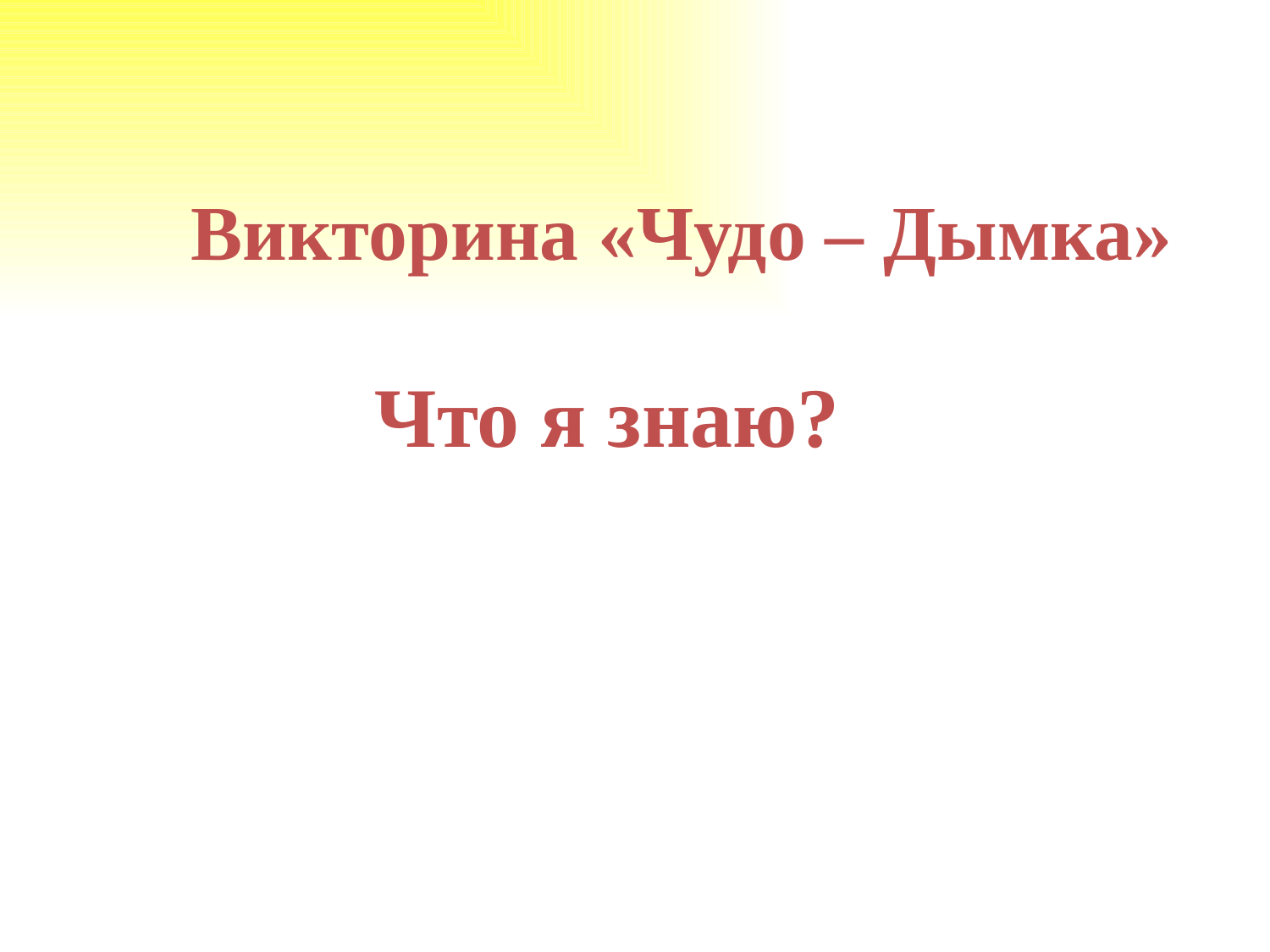

Викторина «Чудо – Дымка»
Что я знаю?